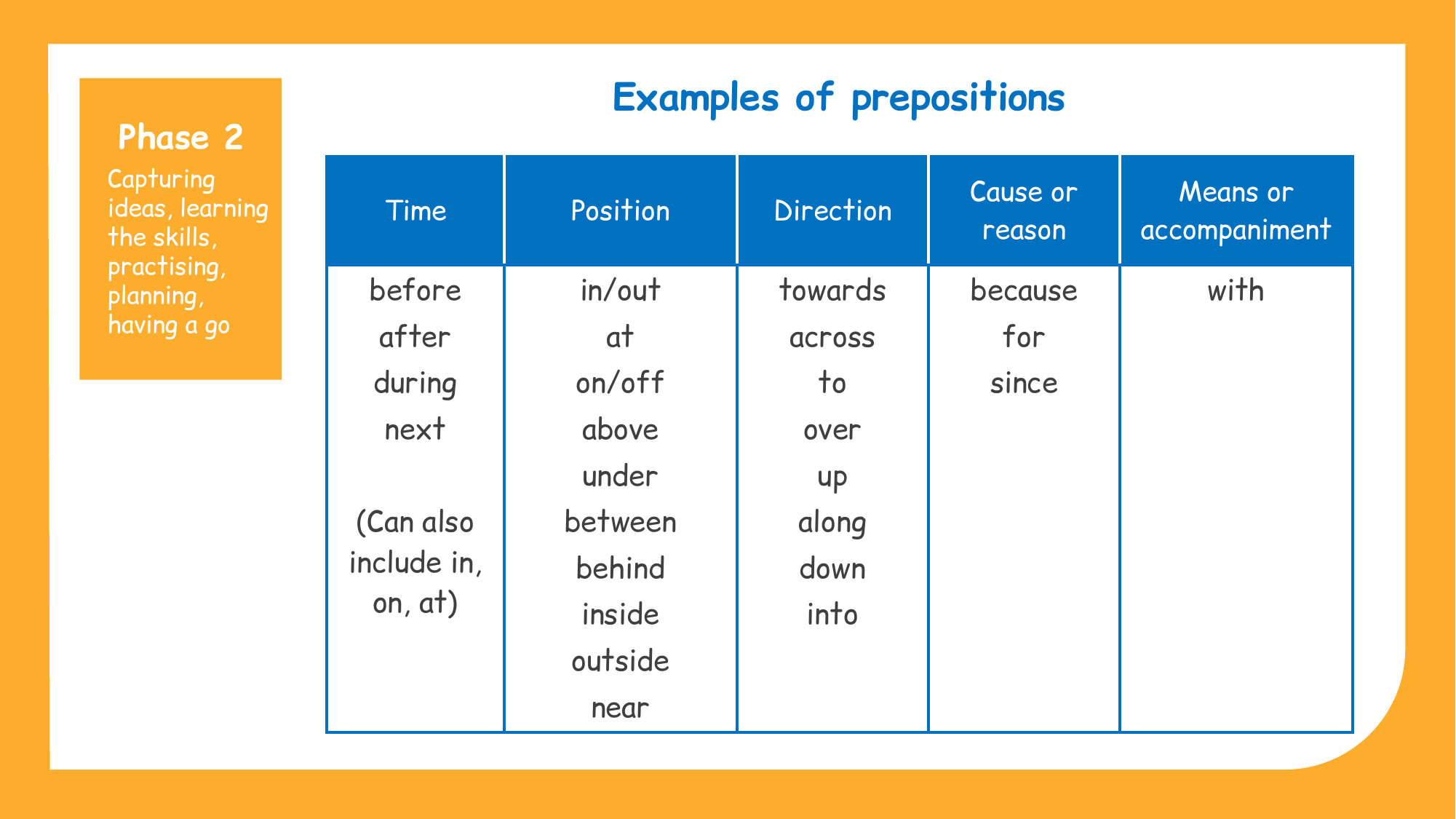

Examples of prepositions
Phase 2
Capturing ideas, learning the skills, practising, planning, having a go
| Time | Position | Direction | Cause or reason | Means or accompaniment |
| --- | --- | --- | --- | --- |
| before after during next (Can also include in, on, at) | in/out at on/off above under between behind inside outside near | towards across to over up along down into | because for since | with |